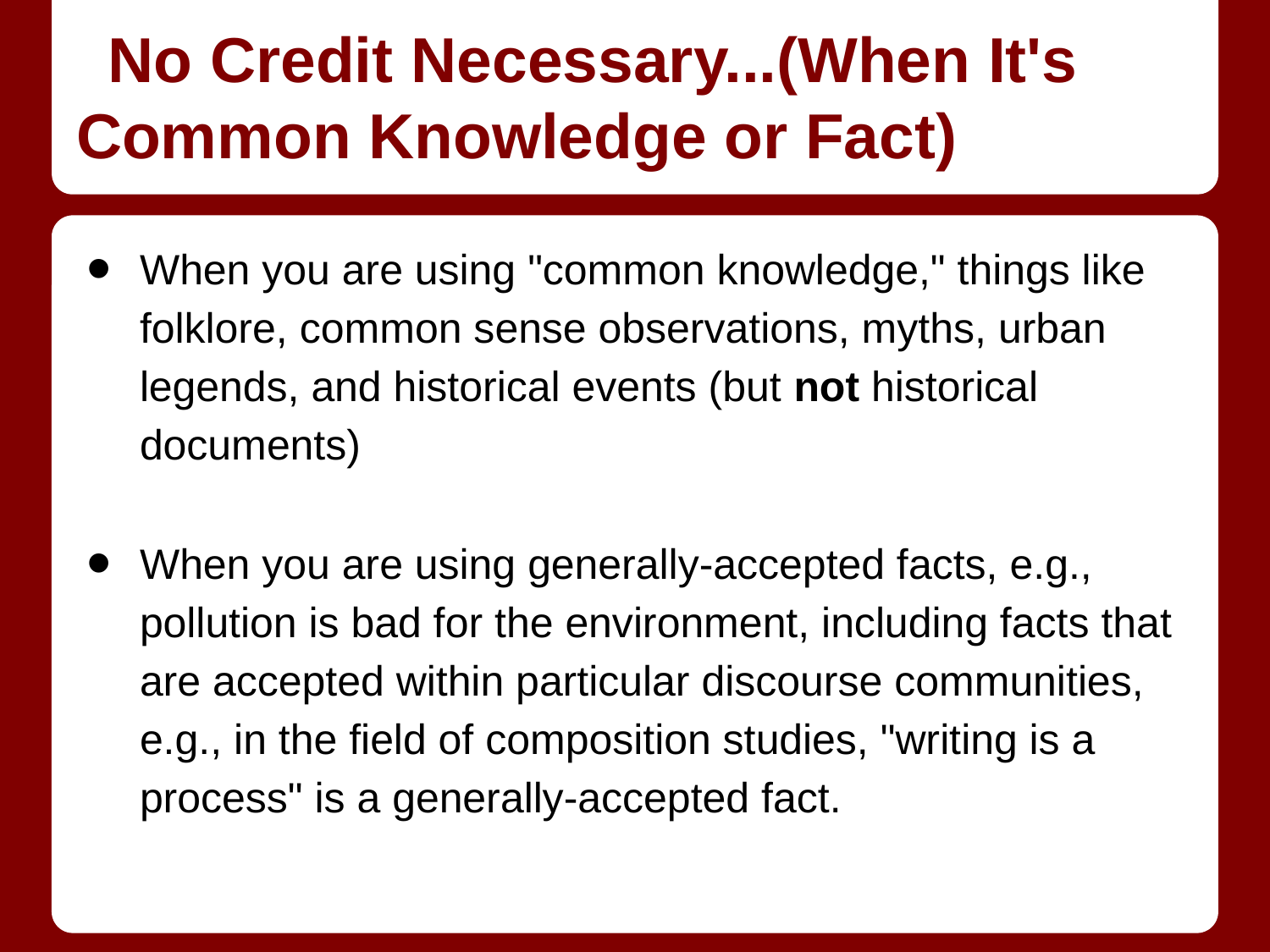

# No Credit Necessary...(When It's Common Knowledge or Fact)
When you are using "common knowledge," things like folklore, common sense observations, myths, urban legends, and historical events (but not historical documents)

When you are using generally-accepted facts, e.g., pollution is bad for the environment, including facts that are accepted within particular discourse communities, e.g., in the field of composition studies, "writing is a process" is a generally-accepted fact.